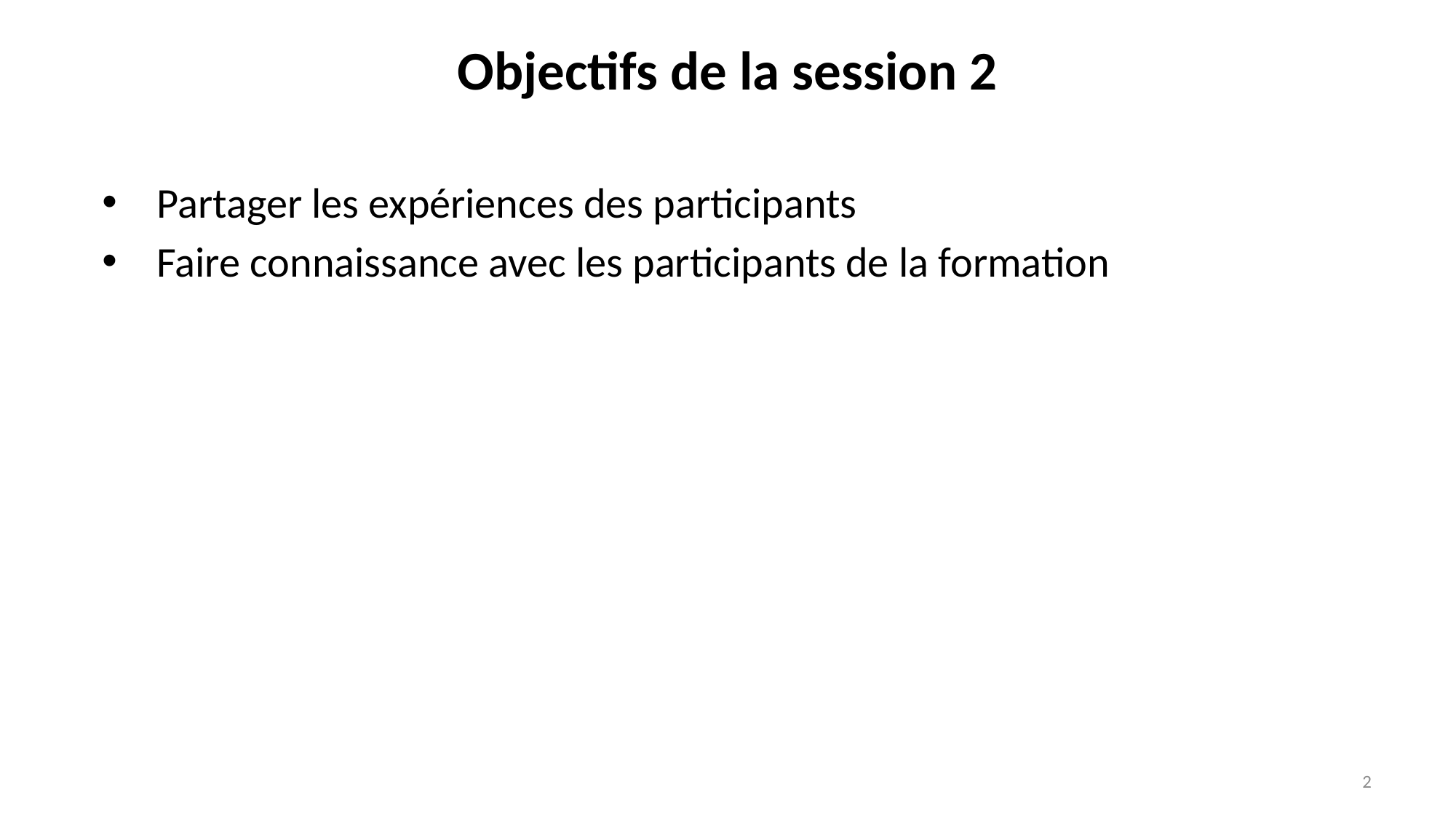

# Objectifs de la session 2
Partager les expériences des participants
Faire connaissance avec les participants de la formation

2